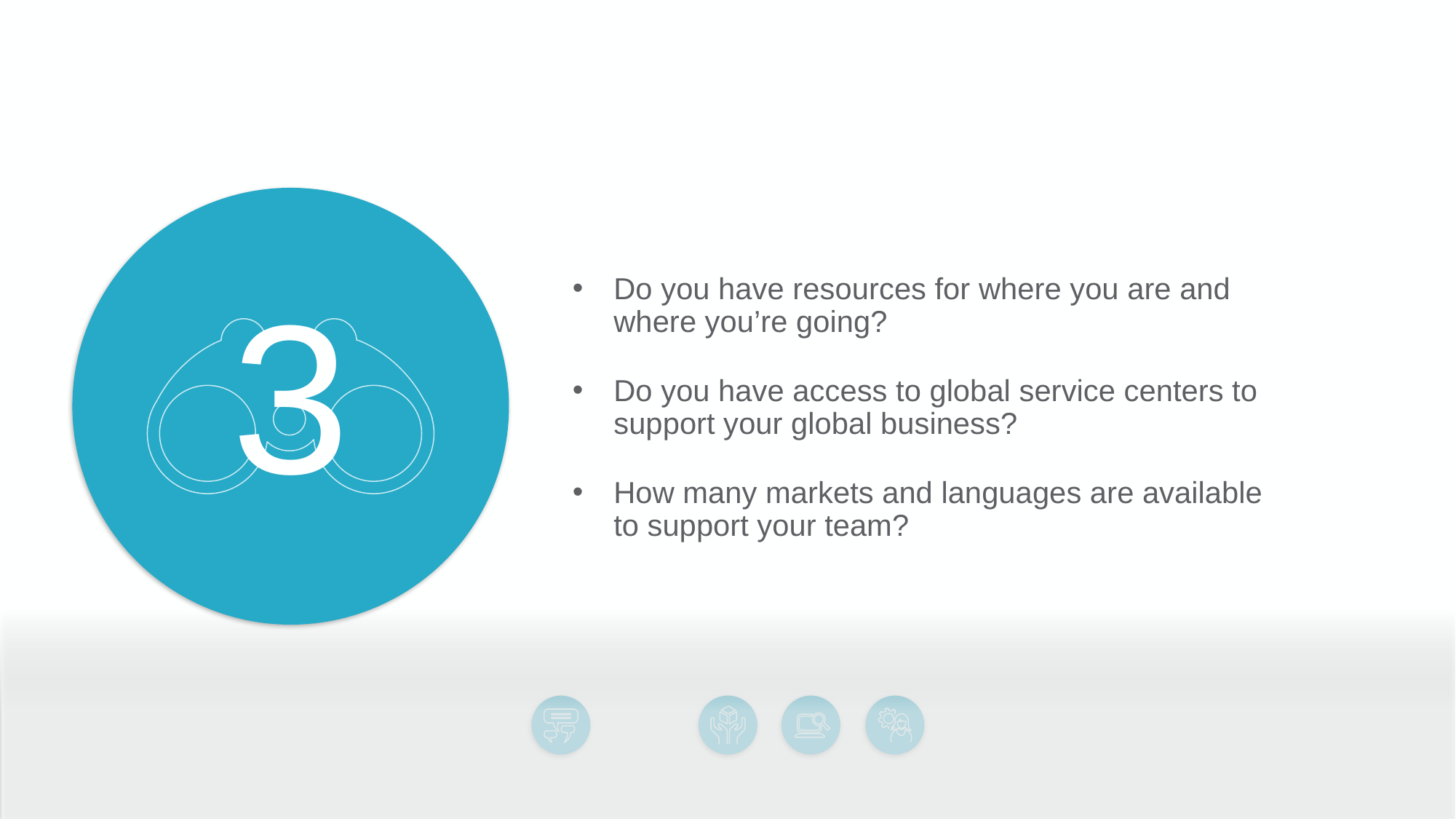

Do you have resources for where you are and
where you’re going?
Do you have access to global service centers to
support your global business?
How many markets and languages are available
to support your team?
3